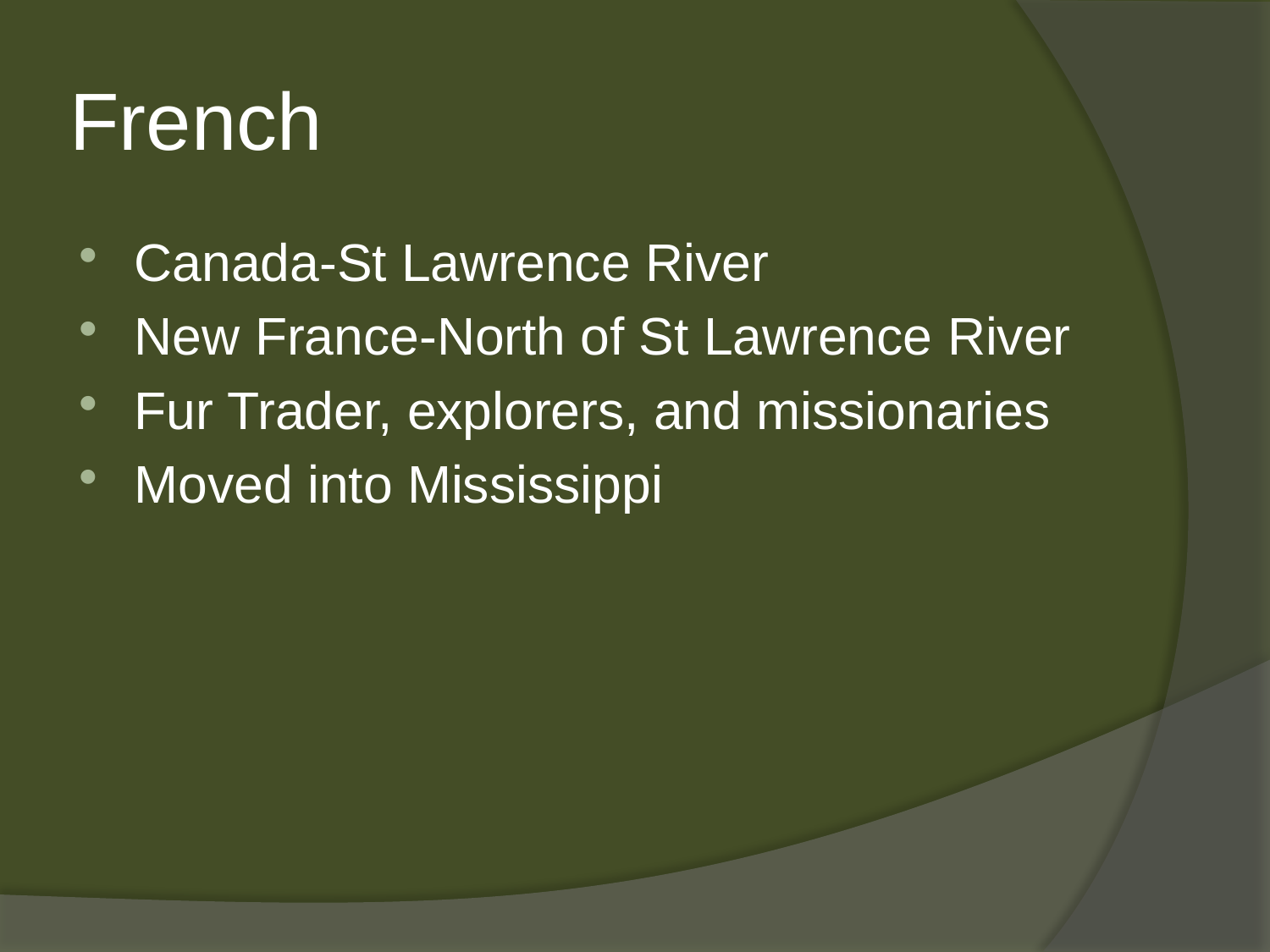

# French
Canada-St Lawrence River
New France-North of St Lawrence River
Fur Trader, explorers, and missionaries
Moved into Mississippi